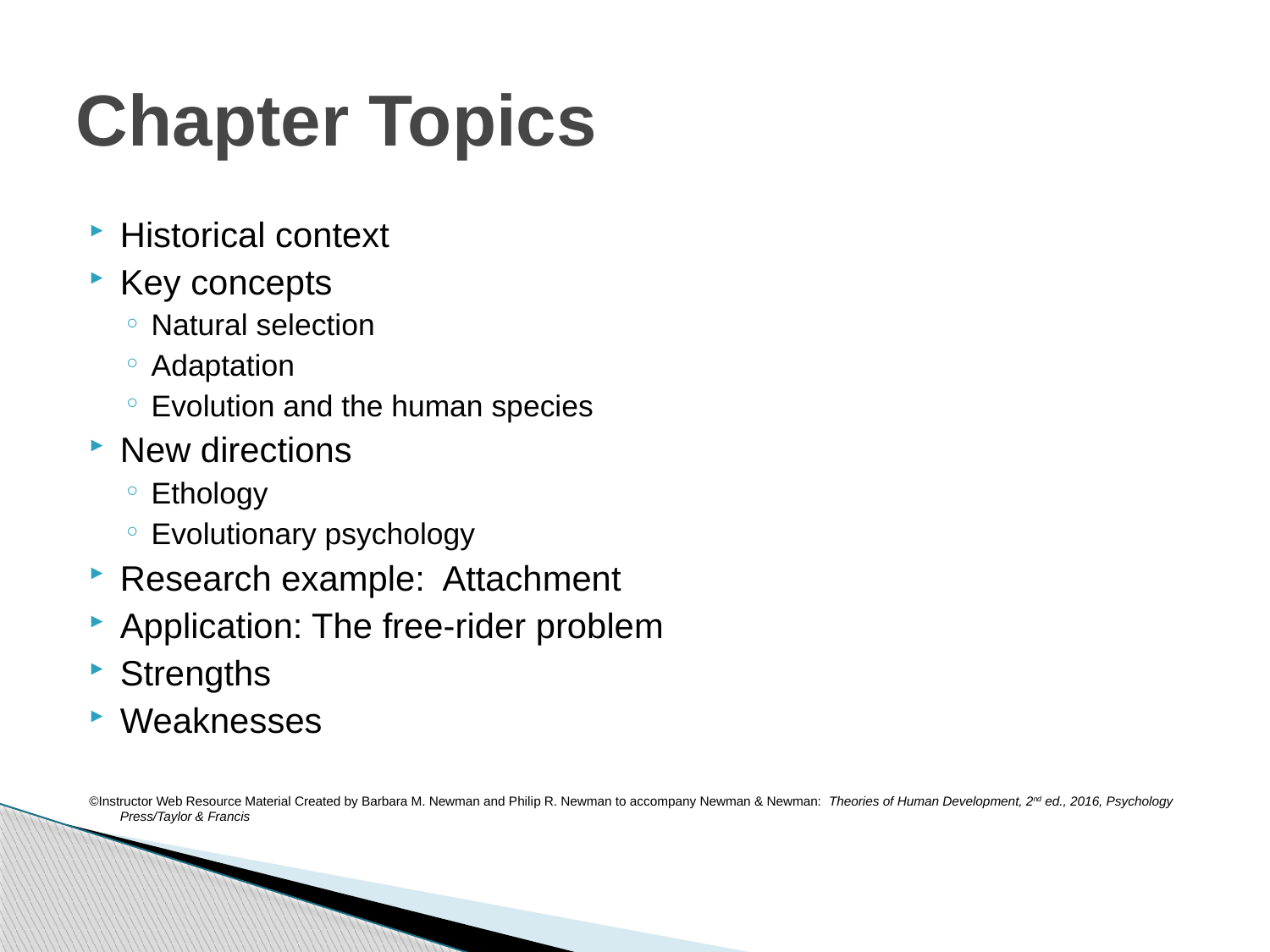

# Chapter Topics
Historical context
Key concepts
Natural selection
Adaptation
Evolution and the human species
New directions
Ethology
Evolutionary psychology
Research example:  Attachment
Application: The free-rider problem
Strengths
Weaknesses

©Instructor Web Resource Material Created by Barbara M. Newman and Philip R. Newman to accompany Newman & Newman:  Theories of Human Development, 2nd ed., 2016, Psychology Press/Taylor & Francis